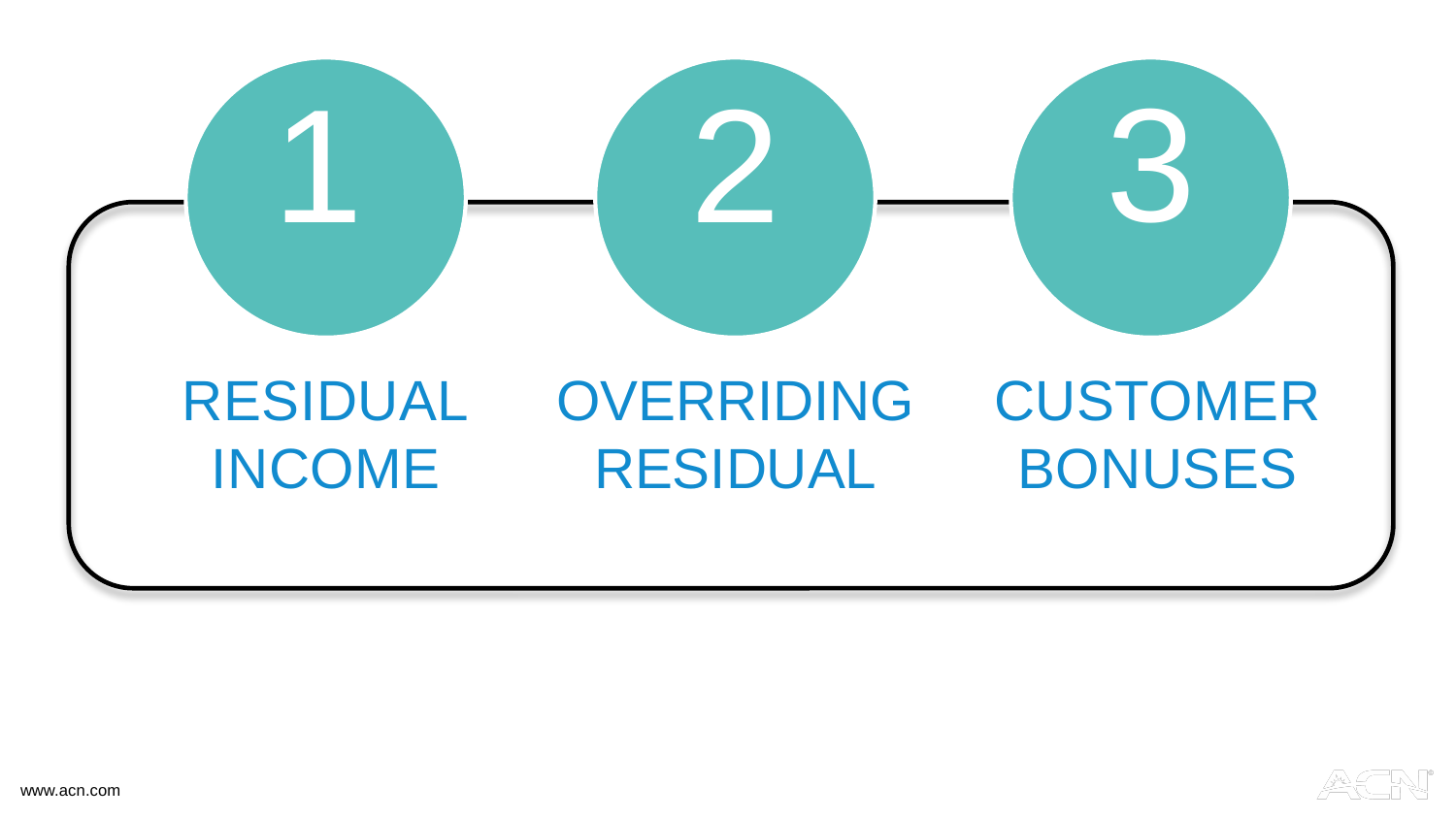

1

2

3

RESIDUAL
INCOME
OVERRIDING RESIDUAL

CUSTOMER BONUSES